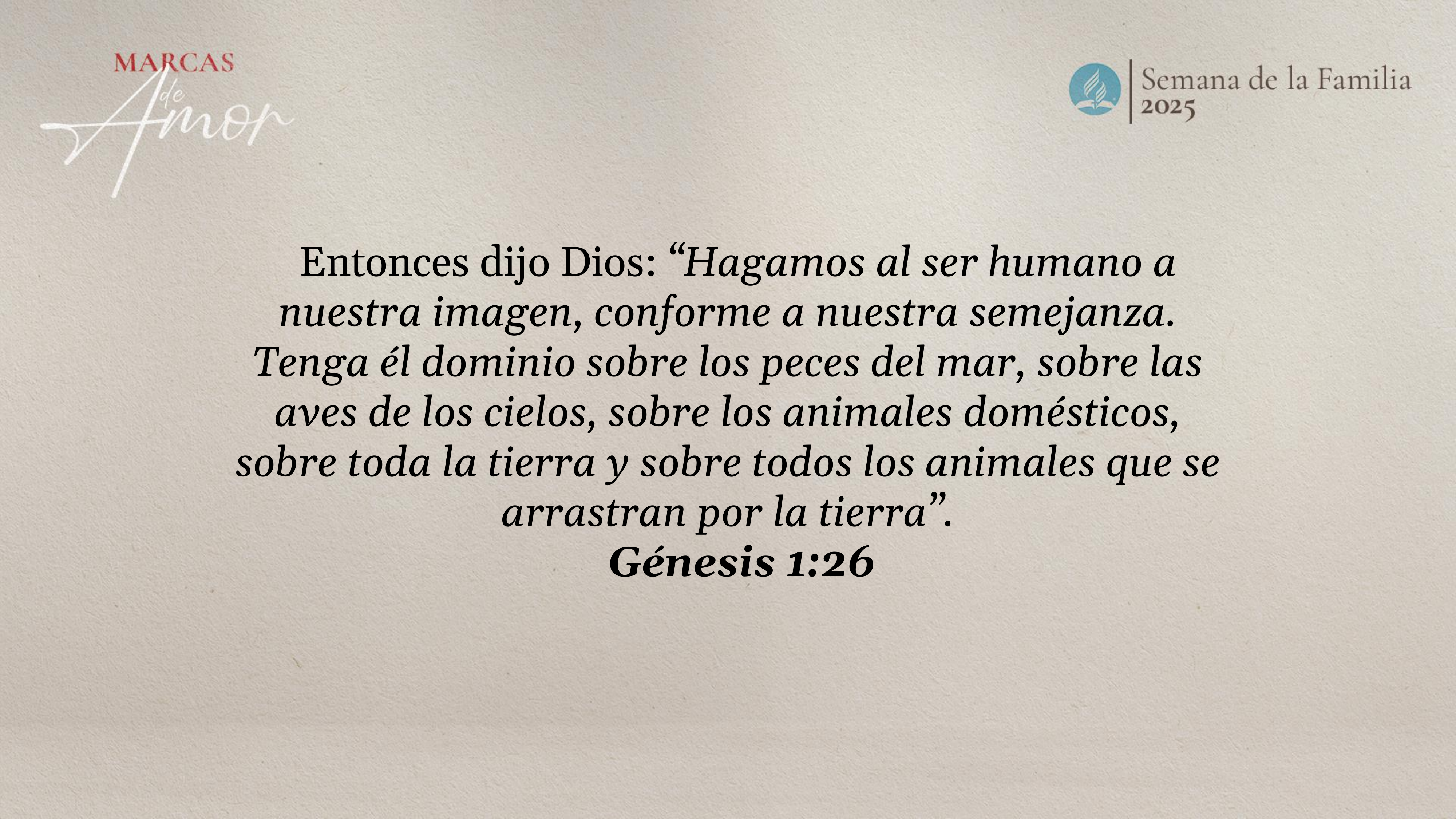

Entonces dijo Dios: “Hagamos al ser humano a nuestra imagen, conforme a nuestra semejanza. Tenga él dominio sobre los peces del mar, sobre las aves de los cielos, sobre los animales domésticos, sobre toda la tierra y sobre todos los animales que se arrastran por la tierra”.
Génesis 1:26